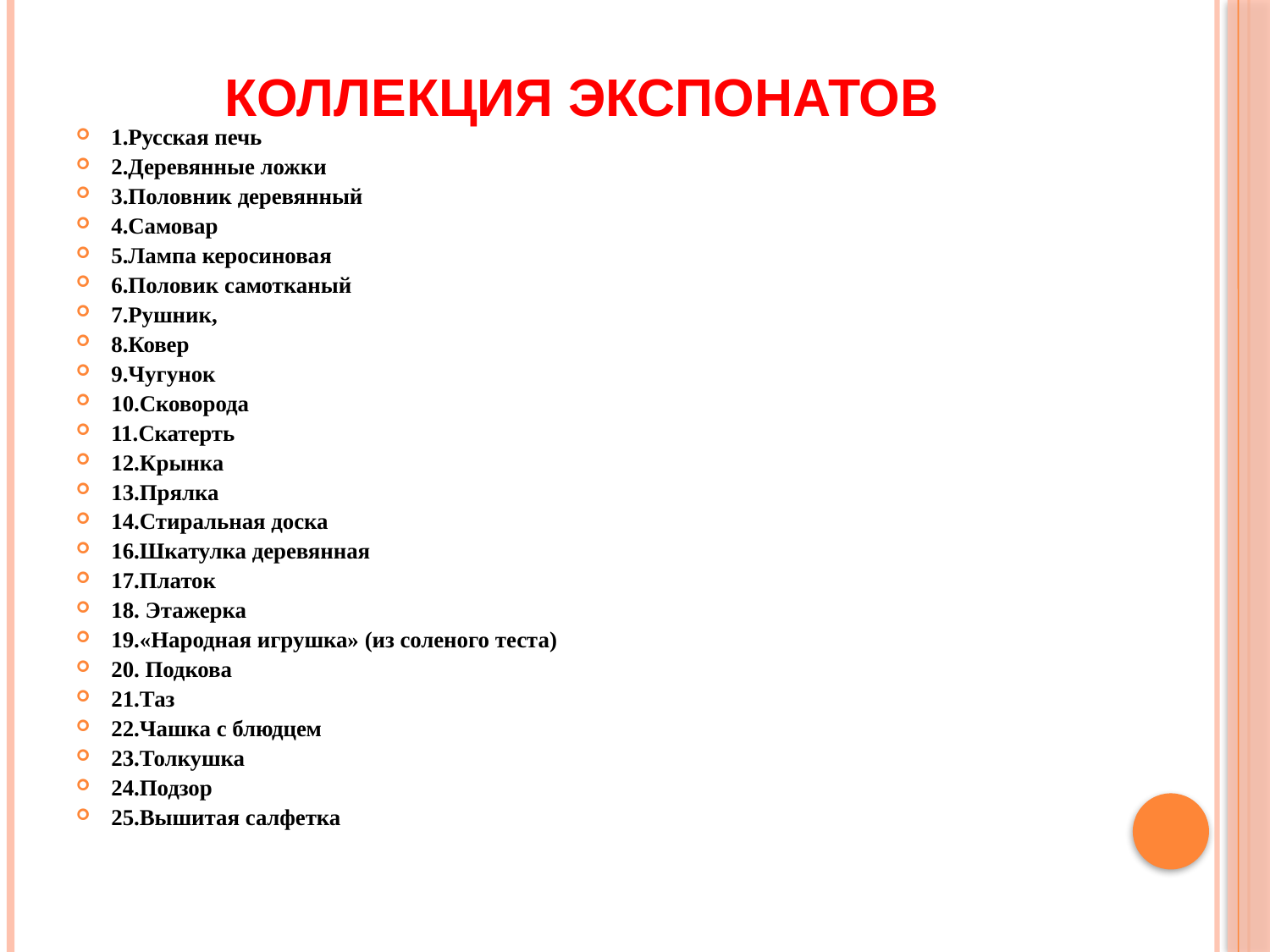

# Коллекция экспонатов
1.Русская печь
2.Деревянные ложки
3.Половник деревянный
4.Самовар
5.Лампа керосиновая
6.Половик самотканый
7.Рушник,
8.Ковер
9.Чугунок
10.Сковорода
11.Скатерть
12.Крынка
13.Прялка
14.Стиральная доска
16.Шкатулка деревянная
17.Платок
18. Этажерка
19.«Народная игрушка» (из соленого теста)
20. Подкова
21.Таз
22.Чашка с блюдцем
23.Толкушка
24.Подзор
25.Вышитая салфетка